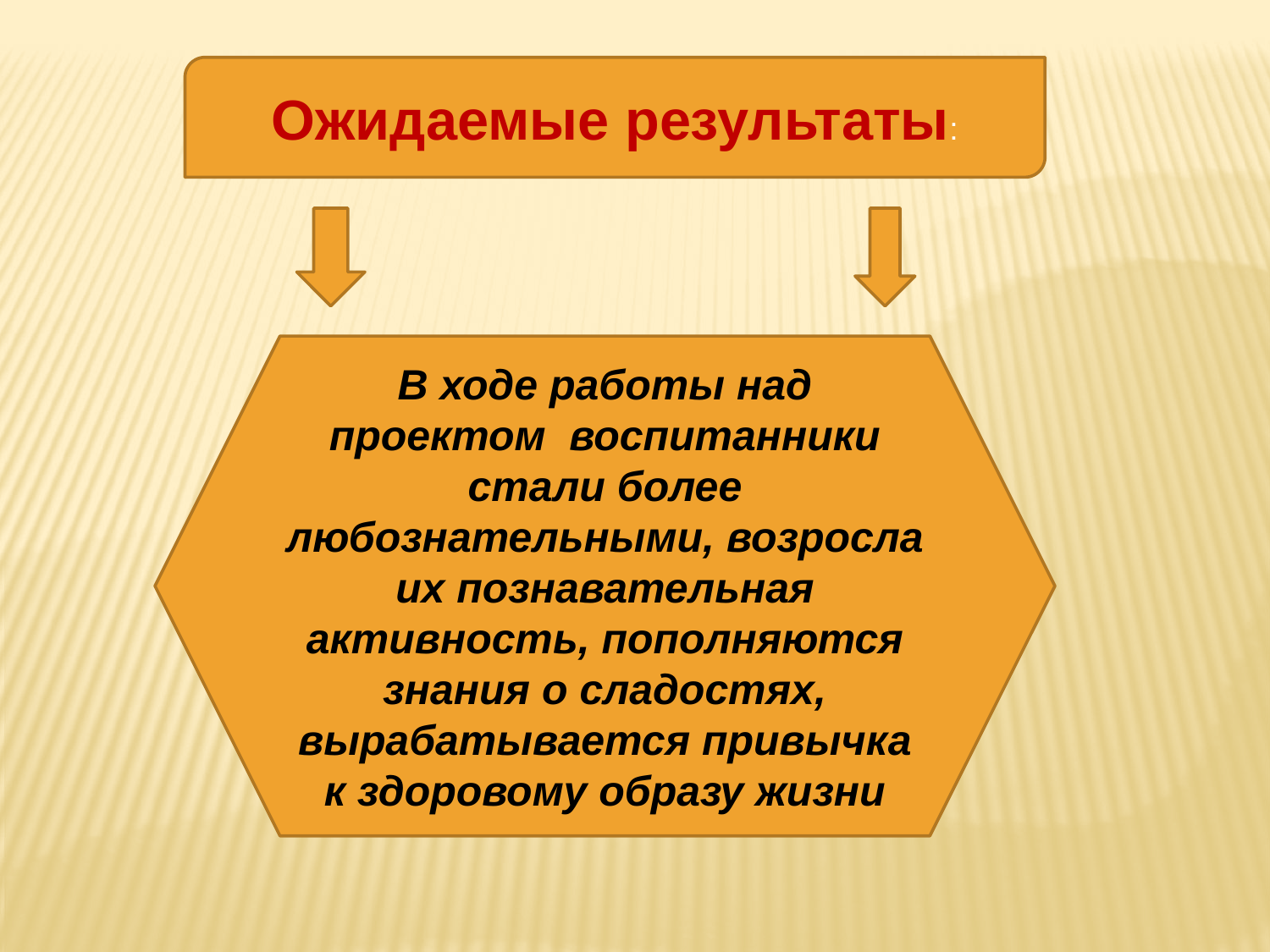

Ожидаемые результаты:

В ходе работы над проектом  воспитанники стали более любознательными, возросла их познавательная активность, пополняются знания о сладостях, вырабатывается привычка к здоровому образу жизни